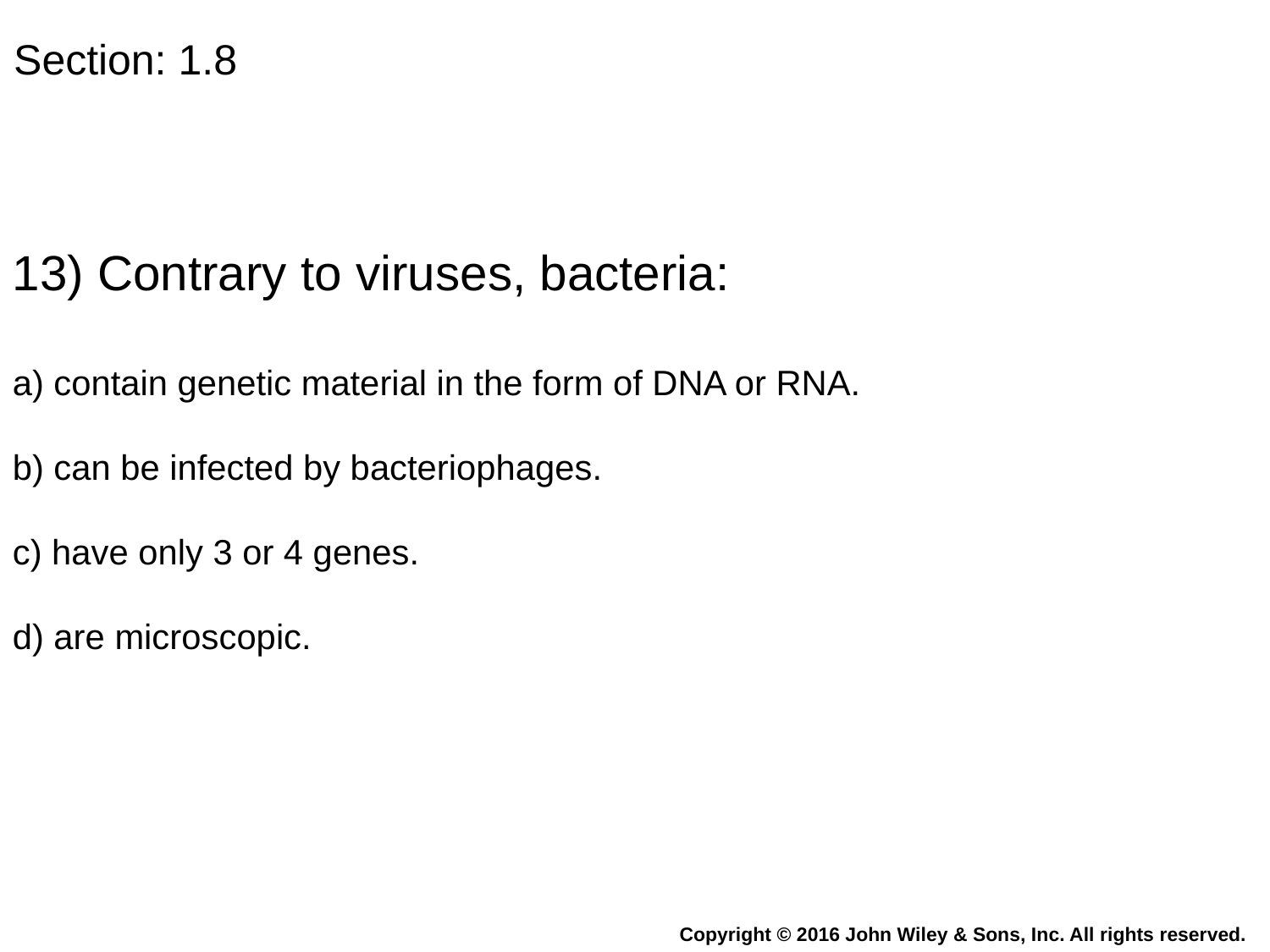

Section: 1.8

13) Contrary to viruses, bacteria:

a) contain genetic material in the form of DNA or RNA.

b) can be infected by bacteriophages.

c) have only 3 or 4 genes.

d) are microscopic.
Copyright © 2016 John Wiley & Sons, Inc. All rights reserved.